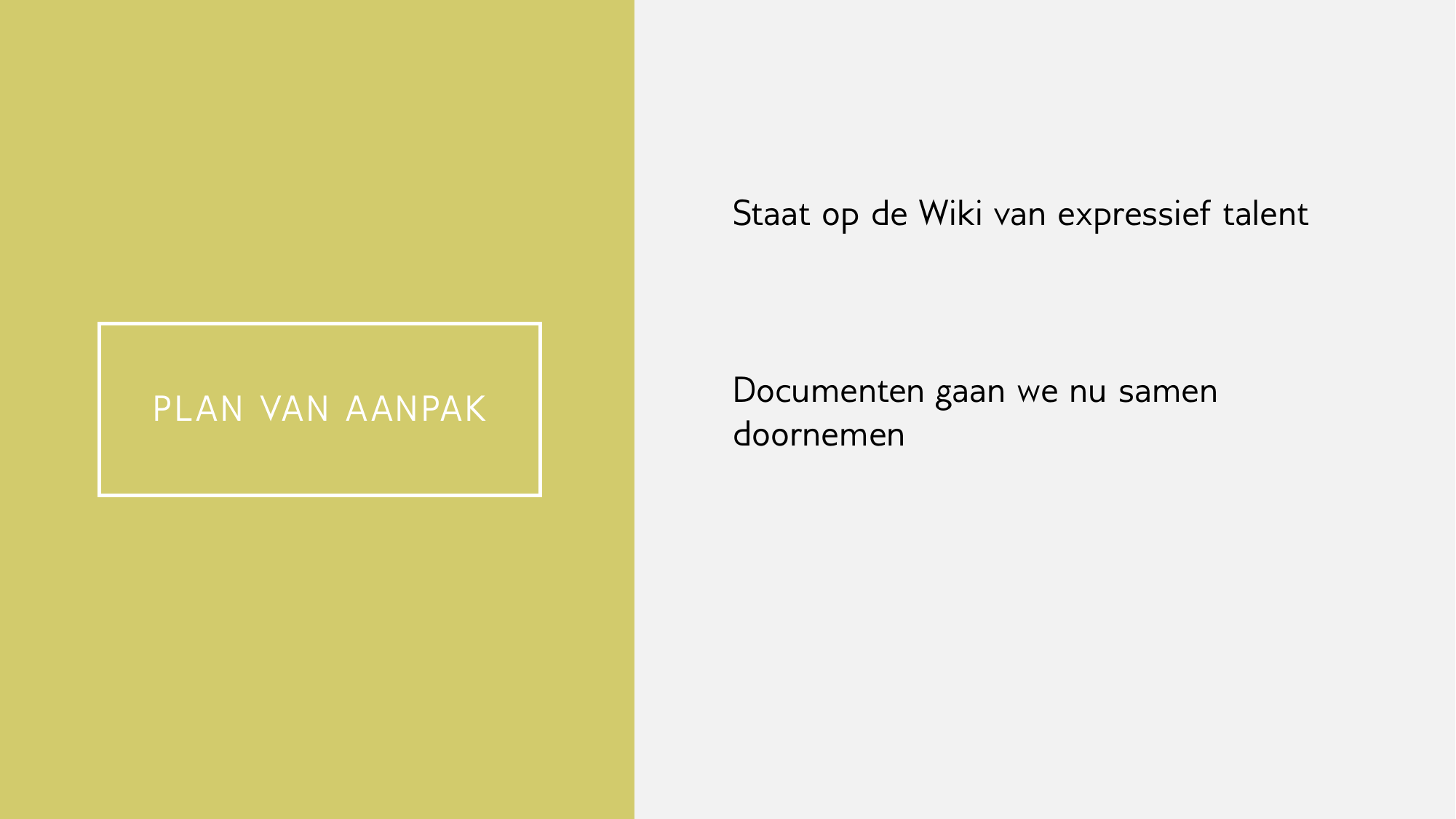

Staat op de Wiki van expressief talent

Documenten gaan we nu samen doornemen

# Plan van aanpak